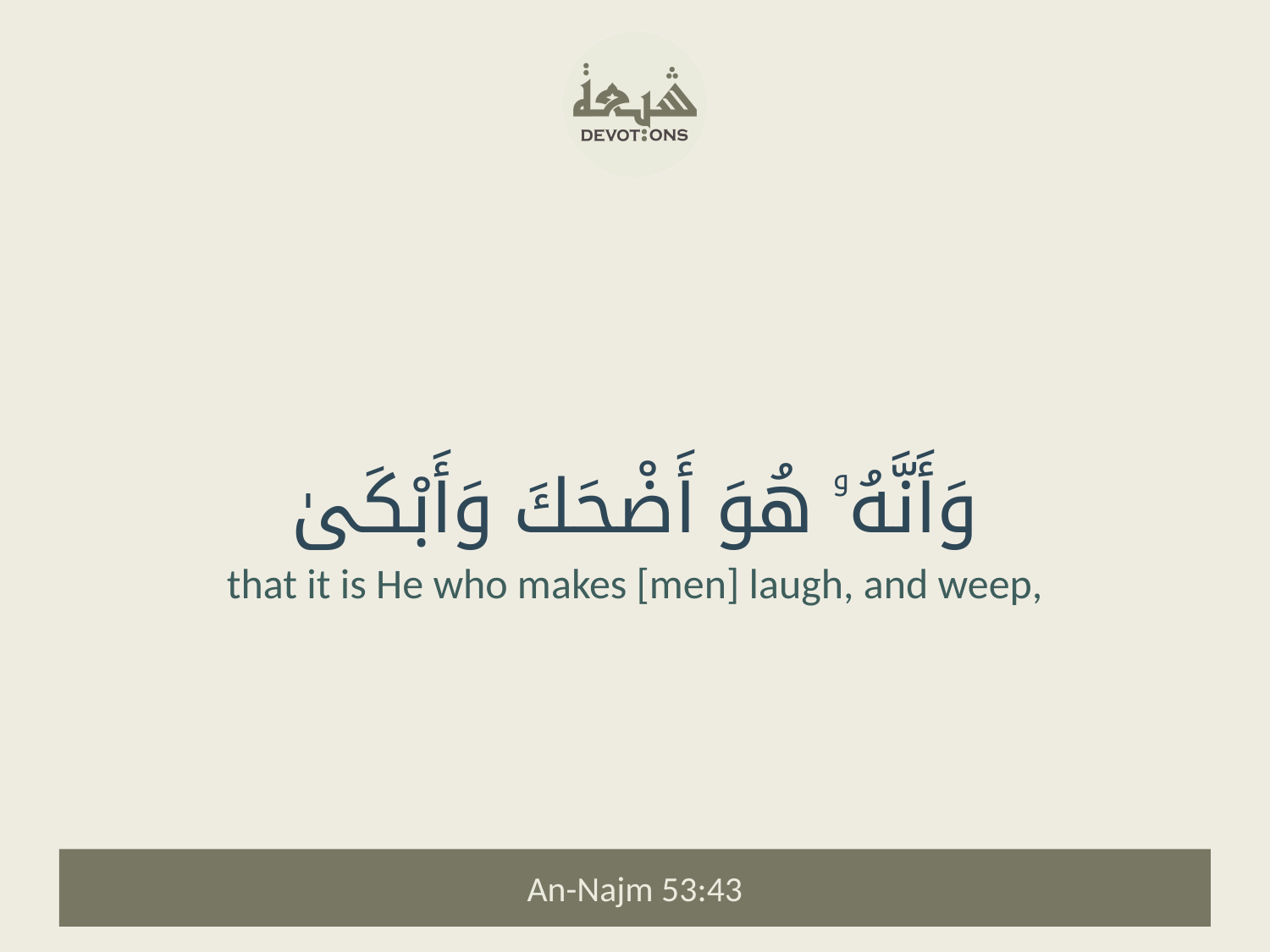

وَأَنَّهُۥ هُوَ أَضْحَكَ وَأَبْكَىٰ
that it is He who makes [men] laugh, and weep,
An-Najm 53:43